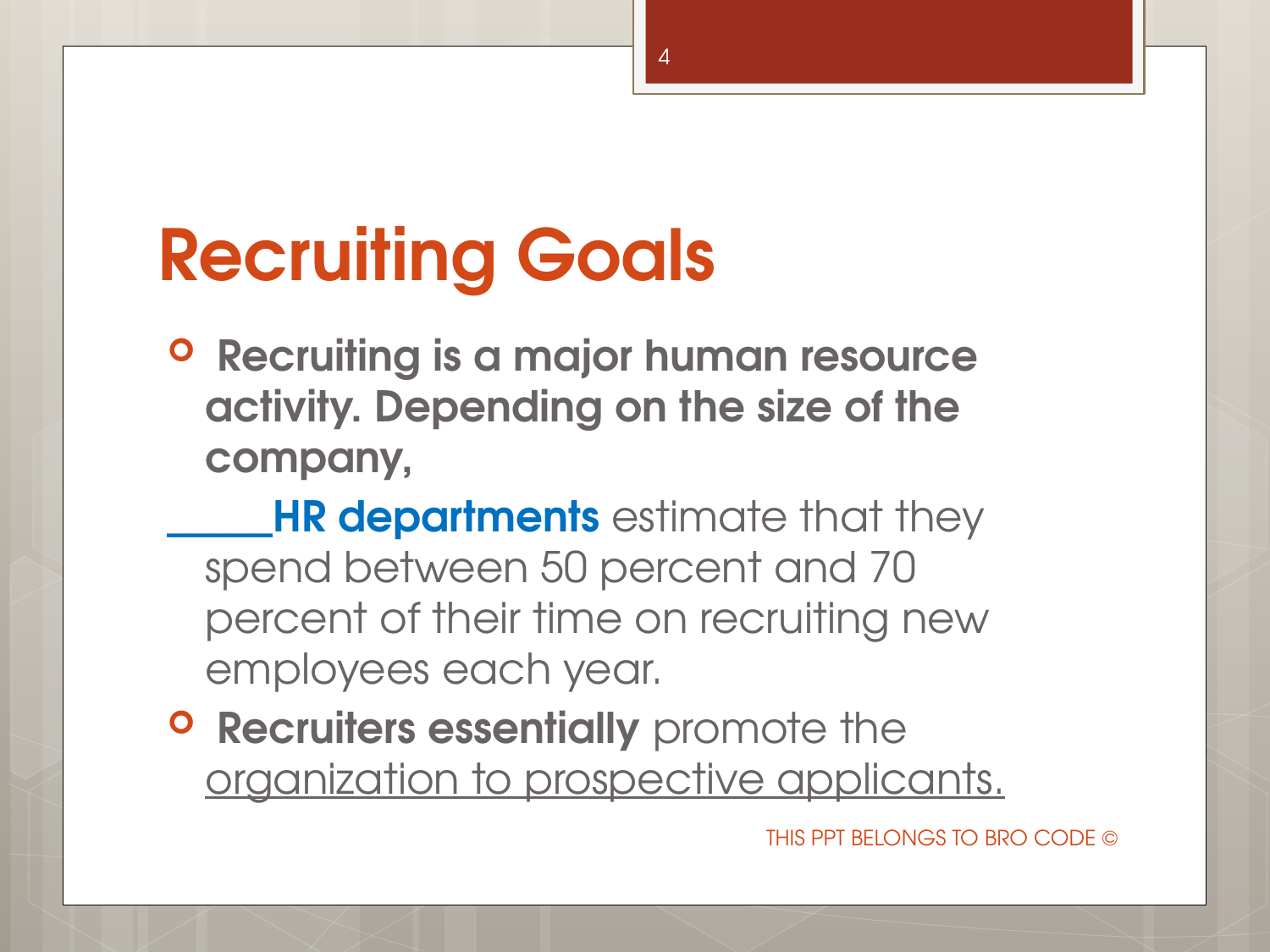

4
# Recruiting Goals
 Recruiting is a major human resource activity. Depending on the size of the company,
_____HR departments estimate that they spend between 50 percent and 70 percent of their time on recruiting new employees each year.
 Recruiters essentially promote the organization to prospective applicants.
THIS PPT BELONGS TO BRO CODE ©